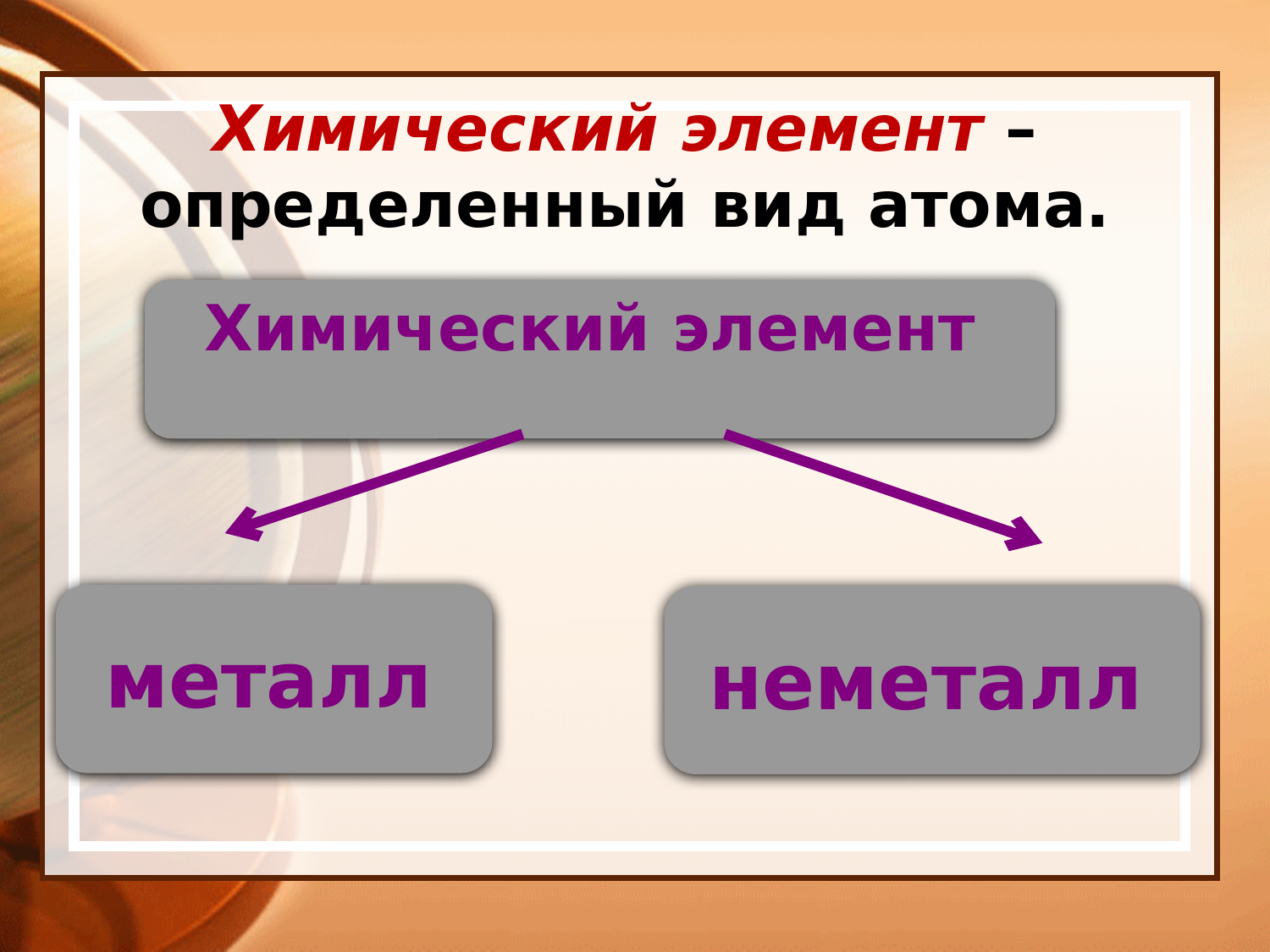

Химический элемент – определенный вид атома.

Химический элемент

металл

неметалл